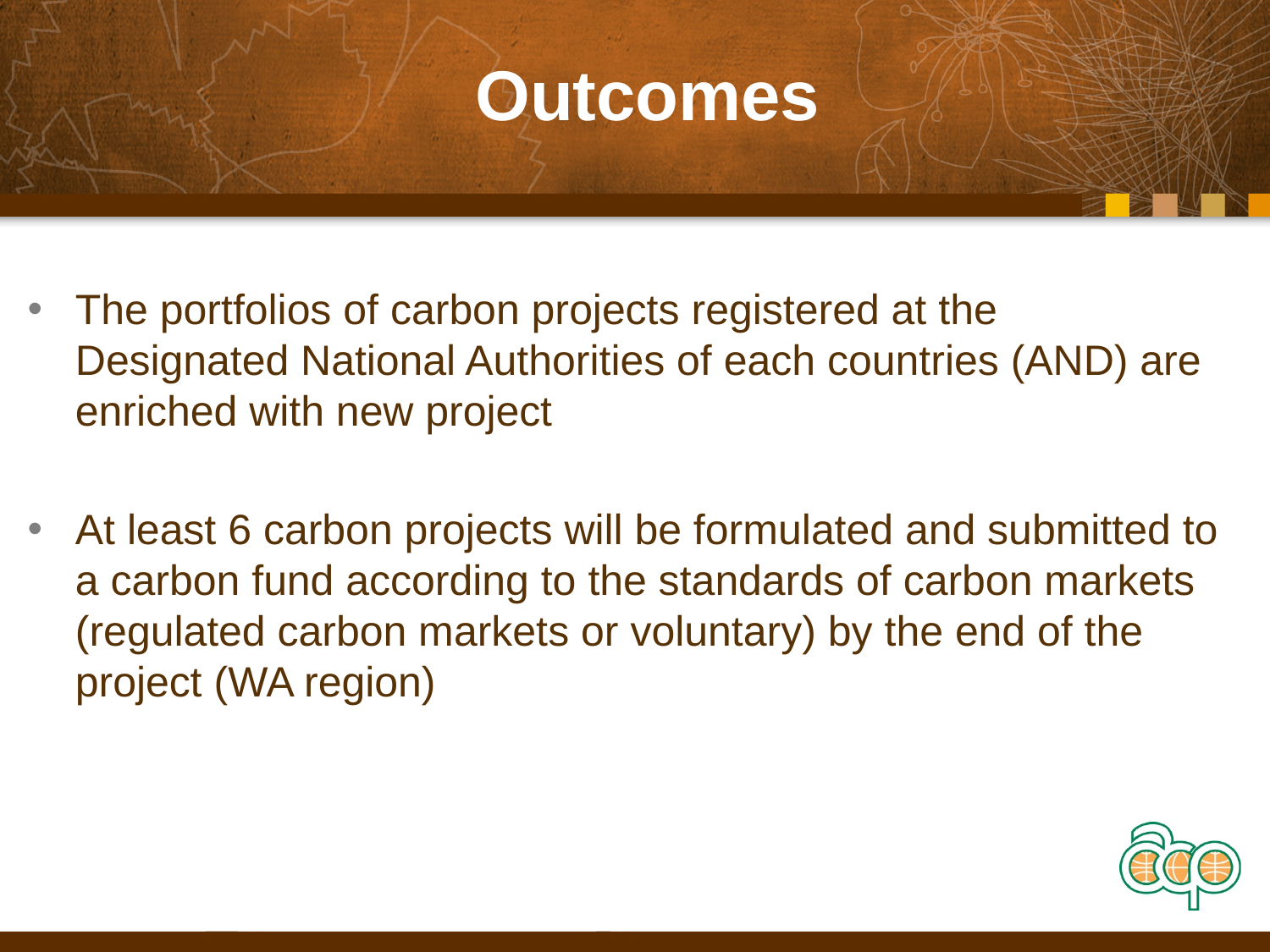

Outcomes
The portfolios of carbon projects registered at the Designated National Authorities of each countries (AND) are enriched with new project

At least 6 carbon projects will be formulated and submitted to a carbon fund according to the standards of carbon markets (regulated carbon markets or voluntary) by the end of the project (WA region)